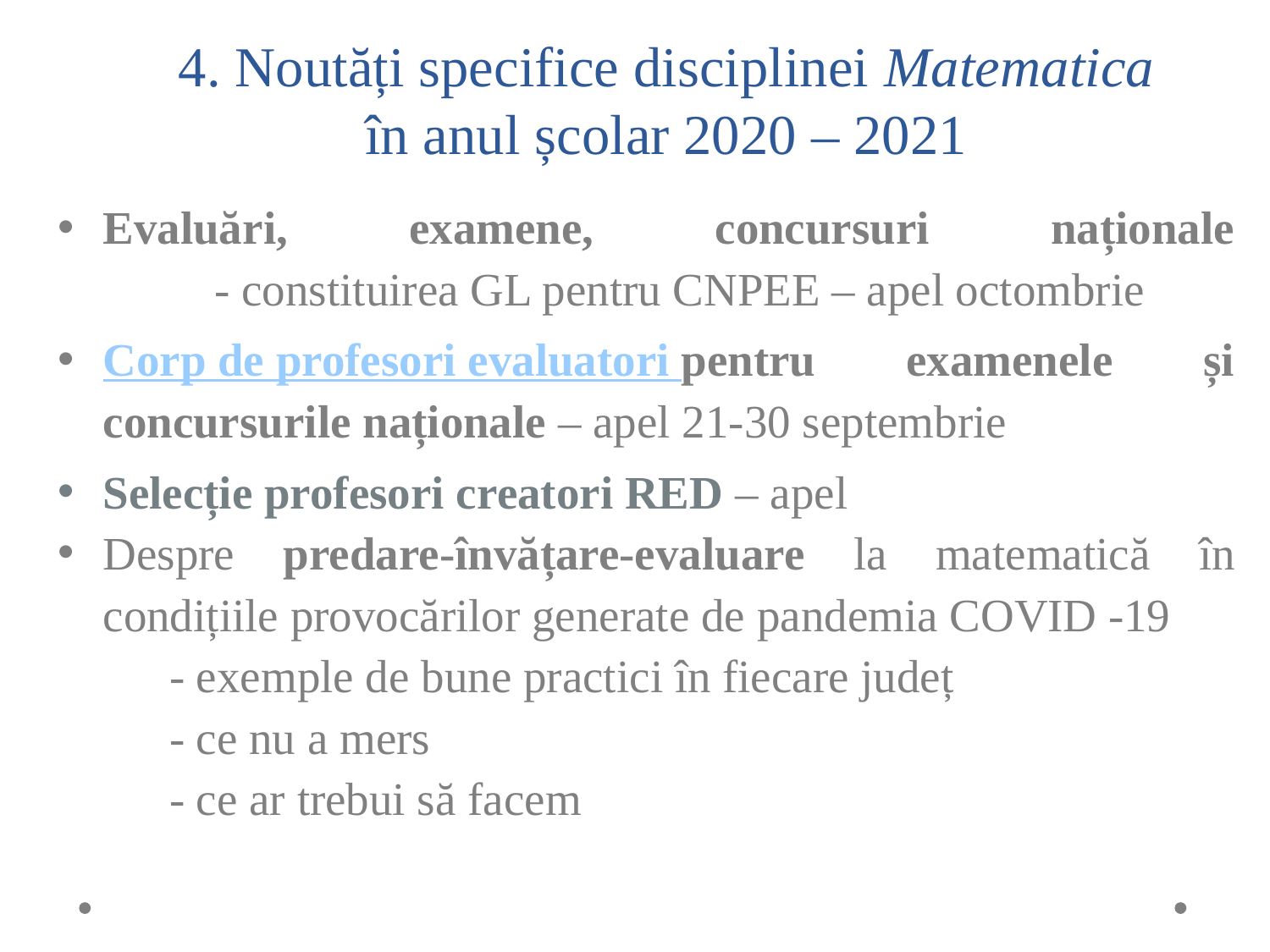

# 4. Noutăți specifice disciplinei Matematica în anul școlar 2020 – 2021
Evaluări, examene, concursuri naționale
	- constituirea GL pentru CNPEE – apel octombrie
Corp de profesori evaluatori pentru examenele și concursurile naționale – apel 21-30 septembrie
Selecție profesori creatori RED – apel
Despre predare-învățare-evaluare la matematică în condițiile provocărilor generate de pandemia COVID -19
	- exemple de bune practici în fiecare județ
	- ce nu a mers
 	- ce ar trebui să facem